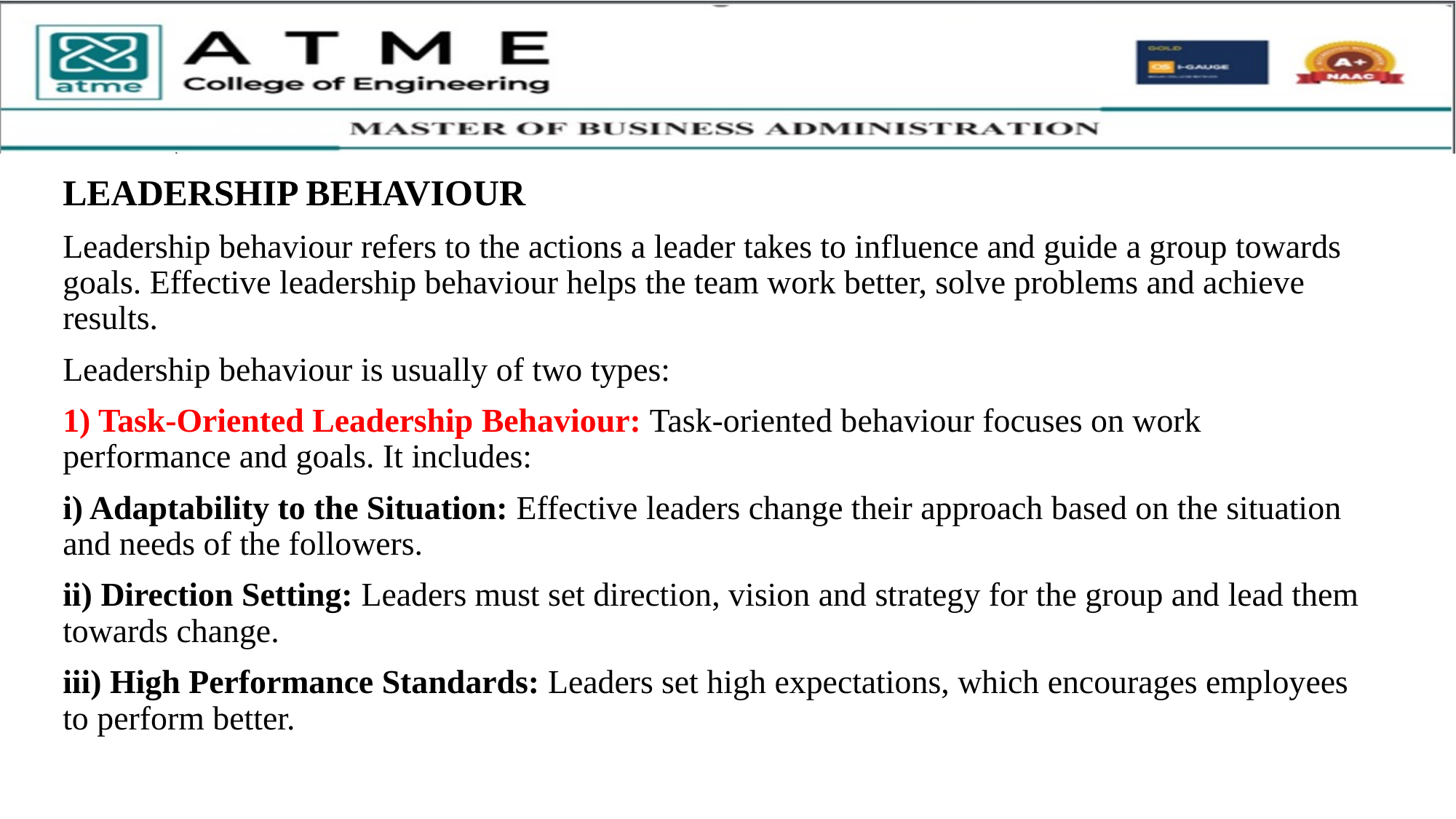

LEADERSHIP BEHAVIOUR
Leadership behaviour refers to the actions a leader takes to influence and guide a group towards goals. Effective leadership behaviour helps the team work better, solve problems and achieve results.
Leadership behaviour is usually of two types:
1) Task-Oriented Leadership Behaviour: Task-oriented behaviour focuses on work performance and goals. It includes:
i) Adaptability to the Situation: Effective leaders change their approach based on the situation and needs of the followers.
ii) Direction Setting: Leaders must set direction, vision and strategy for the group and lead them towards change.
iii) High Performance Standards: Leaders set high expectations, which encourages employees to perform better.